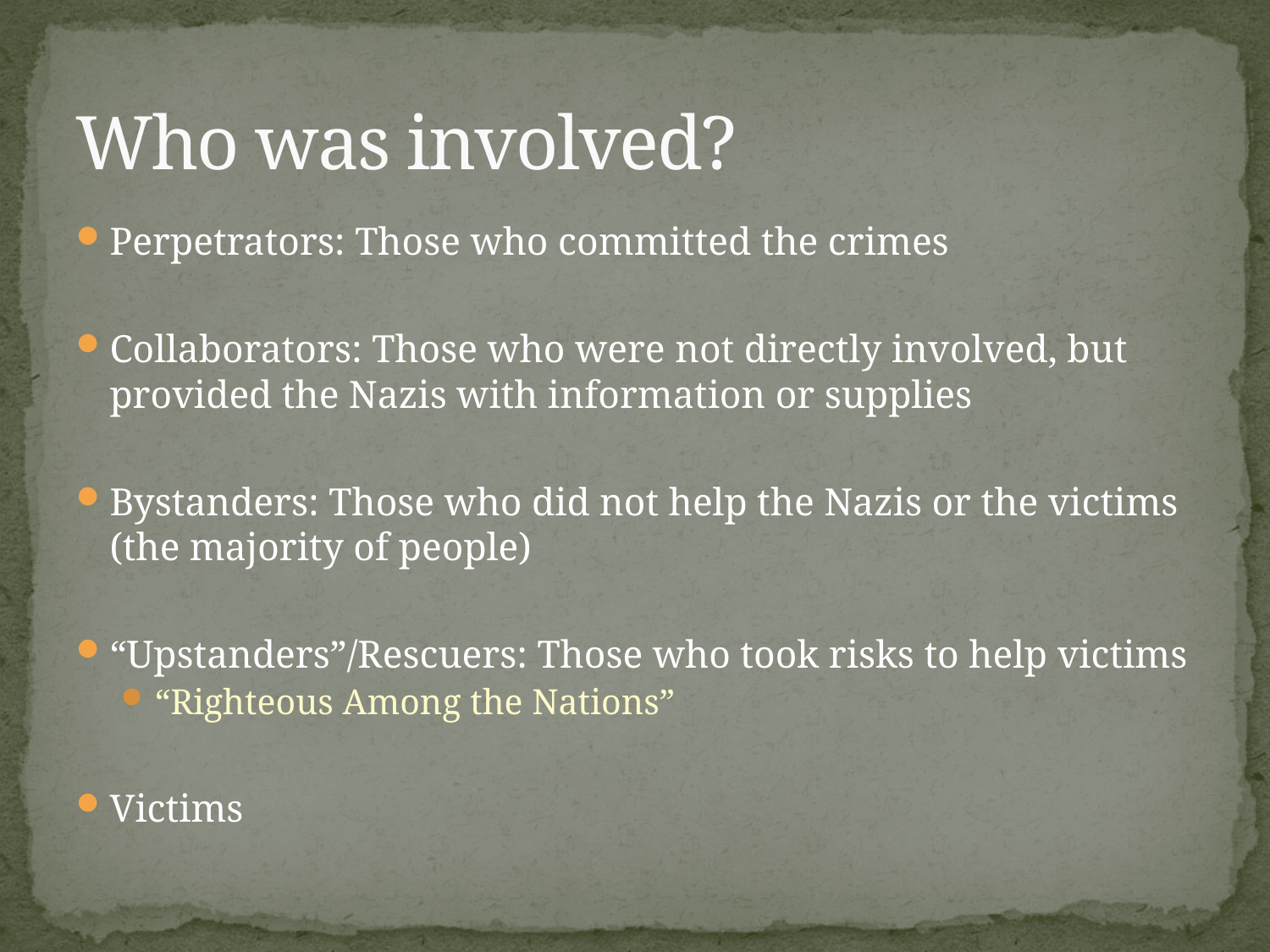

# Who was involved?
Perpetrators: Those who committed the crimes

Collaborators: Those who were not directly involved, but provided the Nazis with information or supplies

Bystanders: Those who did not help the Nazis or the victims (the majority of people)

“Upstanders”/Rescuers: Those who took risks to help victims
“Righteous Among the Nations”

Victims